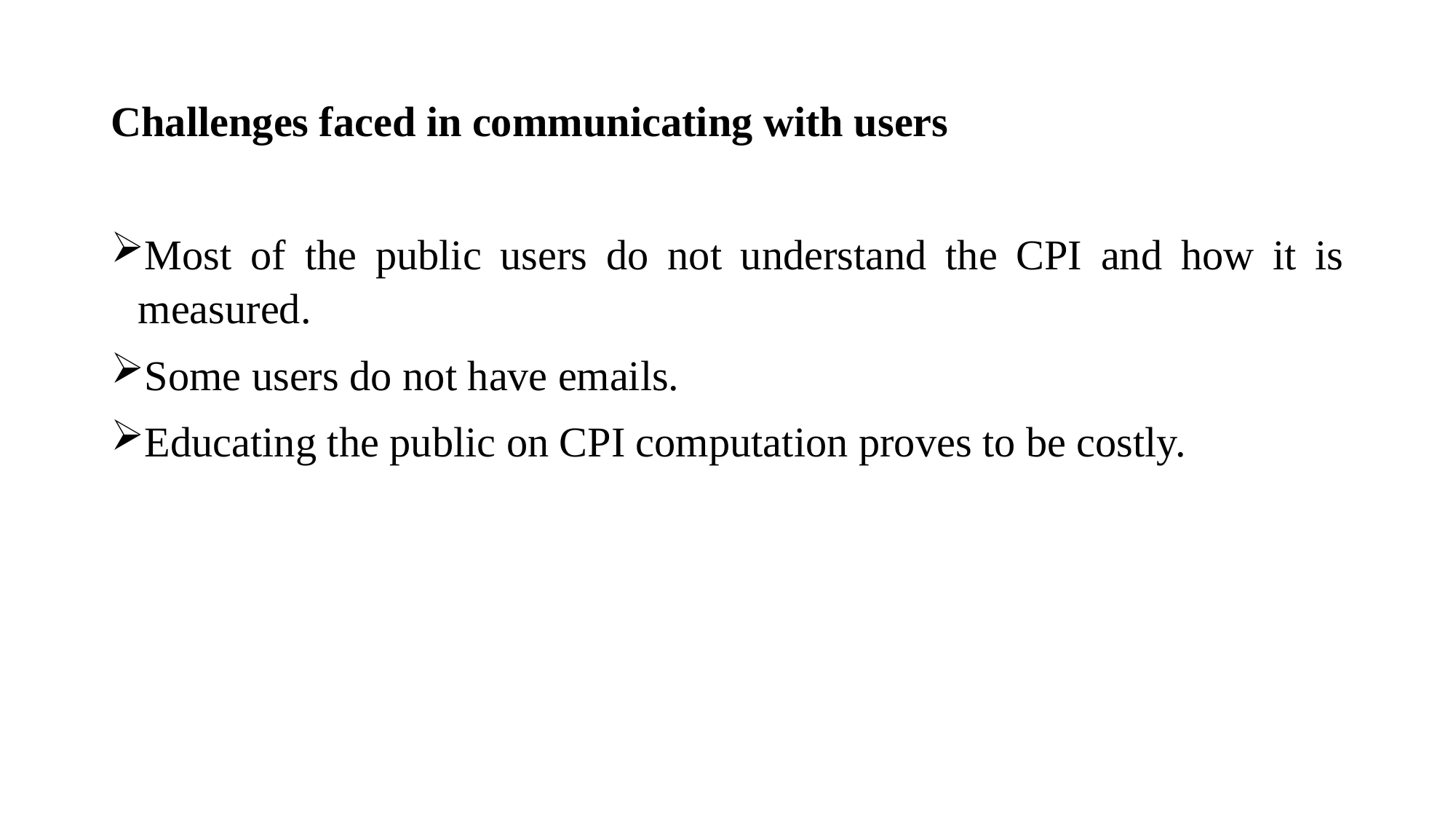

# Challenges faced in communicating with users
Most of the public users do not understand the CPI and how it is measured.
Some users do not have emails.
Educating the public on CPI computation proves to be costly.